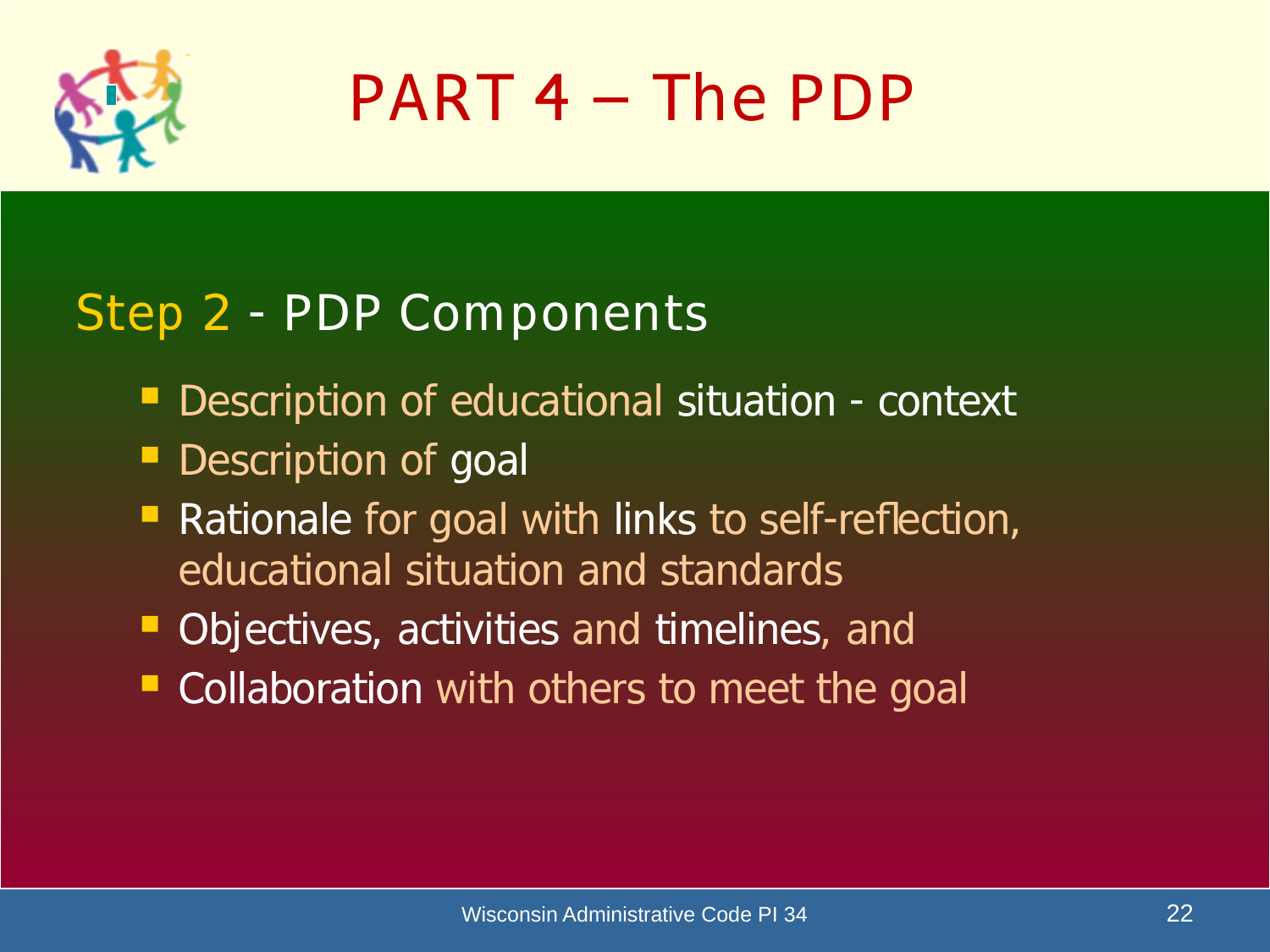

# PART 4 – The PDP

Step 2 - PDP Components

Description of educational situation - context
Description of goal
Rationale for goal with links to self-reflection, educational situation and standards
Objectives, activities and timelines, and
Collaboration with others to meet the goal
Wisconsin Administrative Code PI 34
22